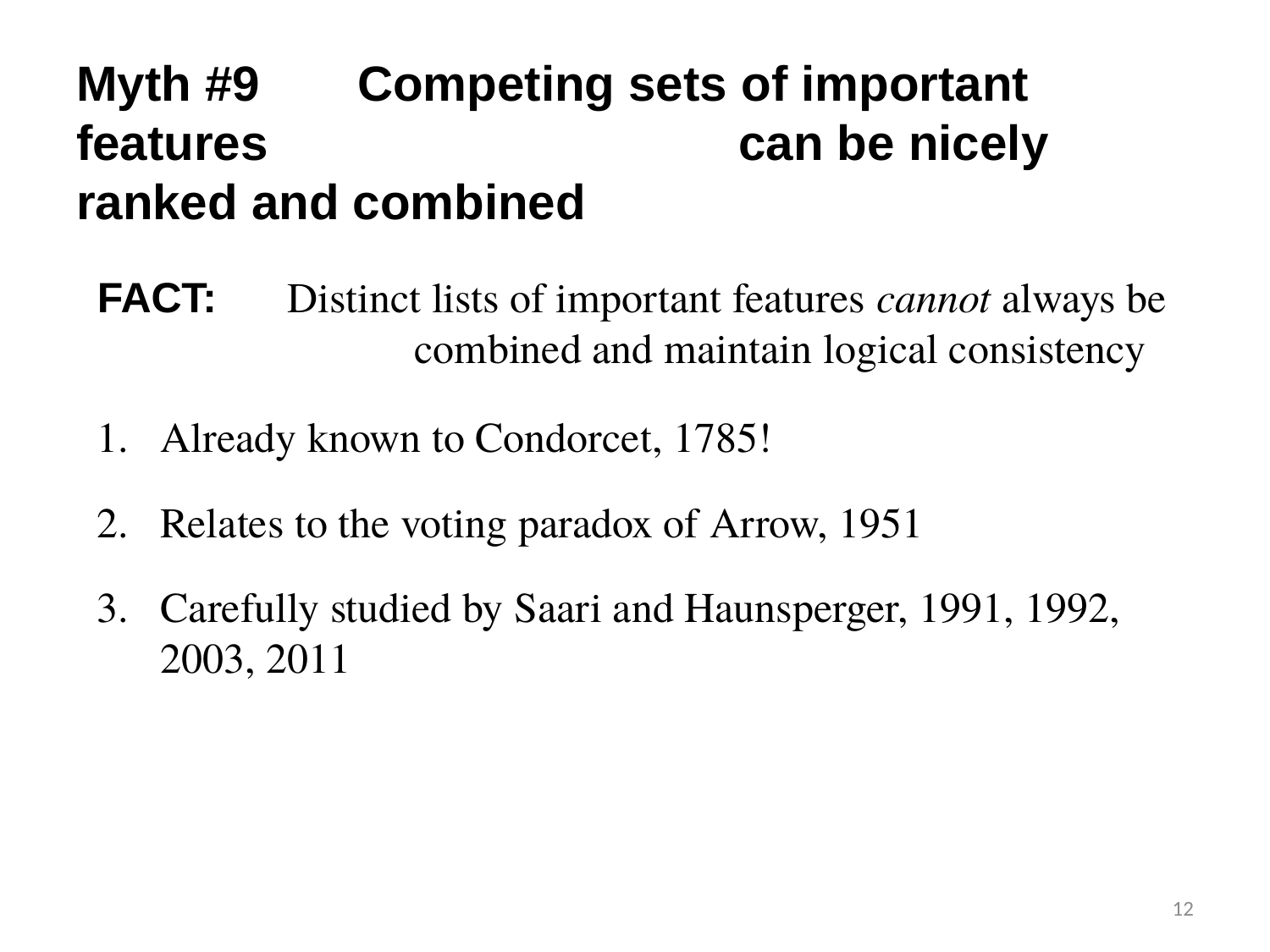

# Myth #9	  Competing sets of important features 				  can be nicely ranked and combined
FACT:	Distinct lists of important features cannot always be 		combined and maintain logical consistency

Already known to Condorcet, 1785!

Relates to the voting paradox of Arrow, 1951

Carefully studied by Saari and Haunsperger, 1991, 1992, 2003, 2011

12